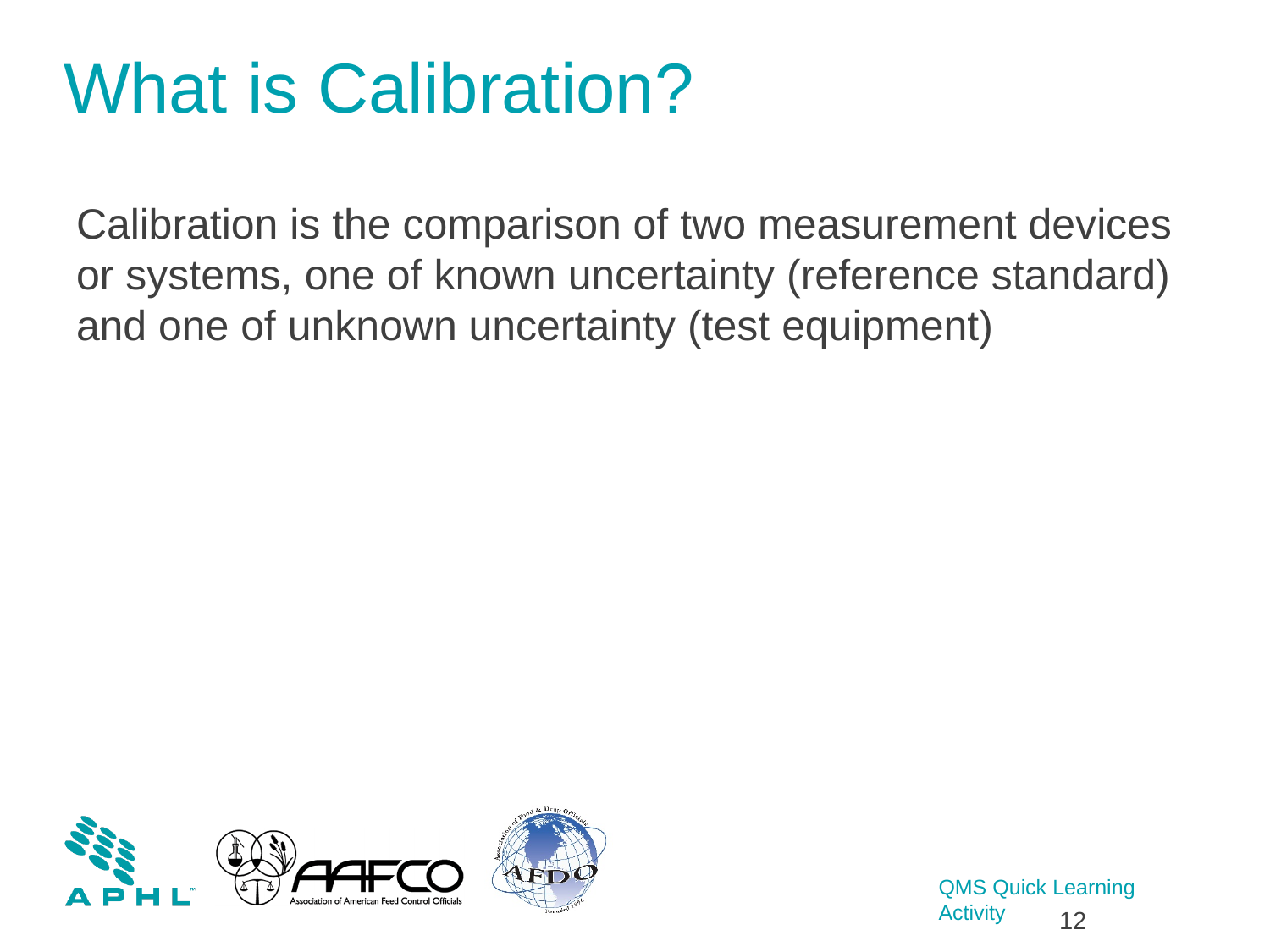

# What is Calibration?
Calibration is the comparison of two measurement devices or systems, one of known uncertainty (reference standard) and one of unknown uncertainty (test equipment)